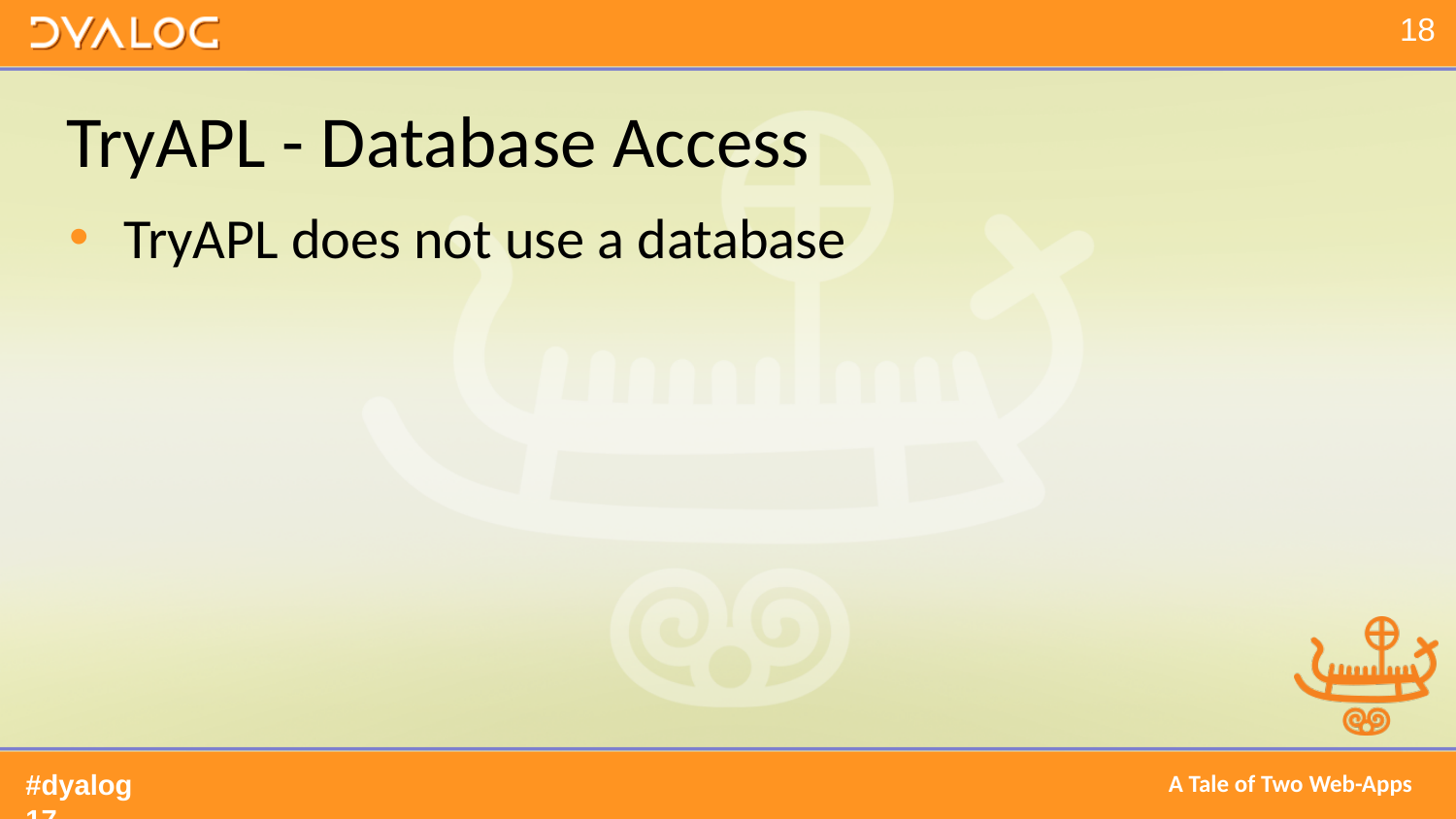

# TryAPL - Database Access

TryAPL does not use a database

A Tale of Two Web-Apps